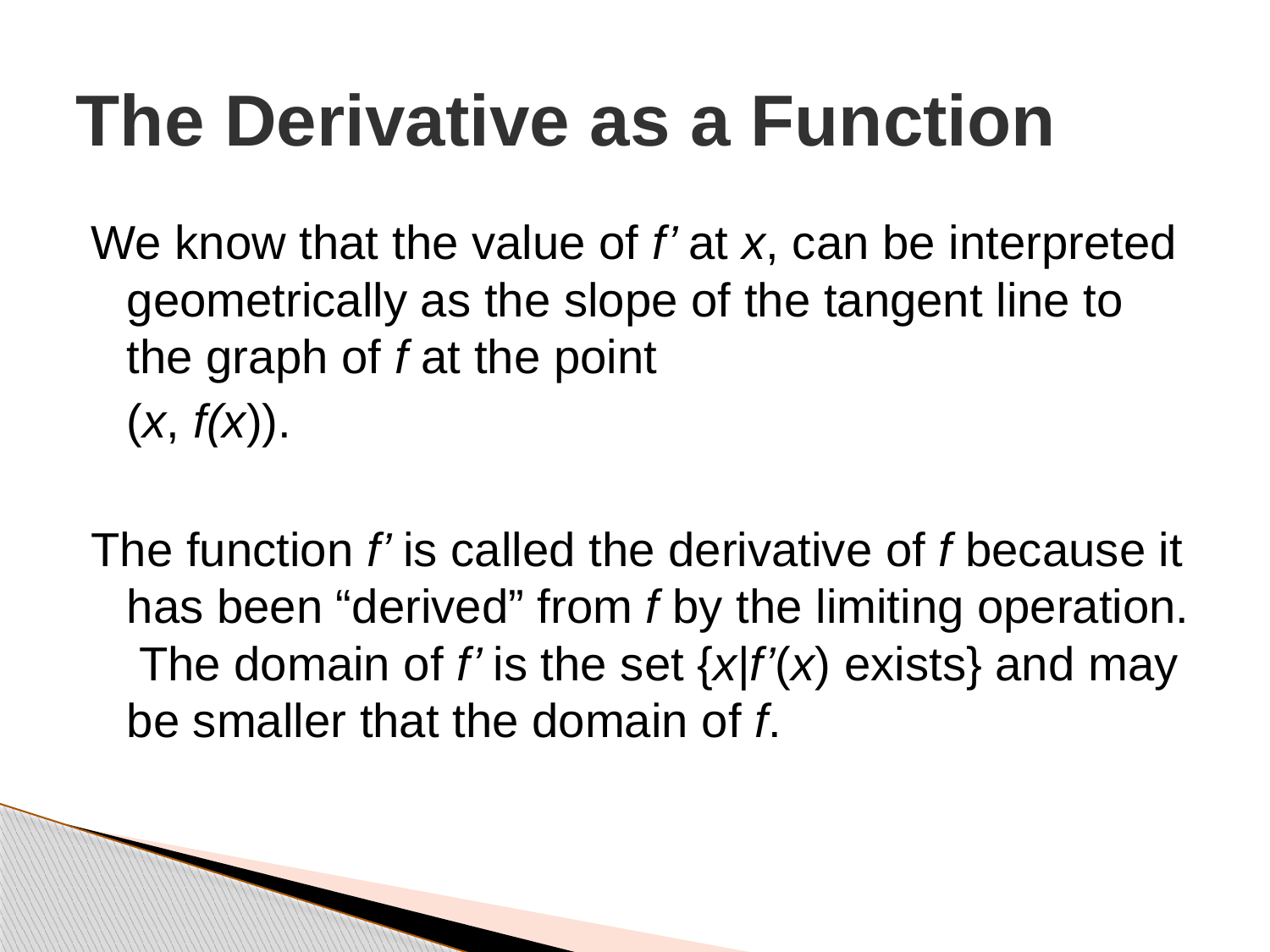

# The Derivative as a Function
We know that the value of f’ at x, can be interpreted geometrically as the slope of the tangent line to the graph of f at the point
	(x, f(x)).

The function f’ is called the derivative of f because it has been “derived” from f by the limiting operation.  The domain of f’ is the set {x|f’(x) exists} and may be smaller that the domain of f.